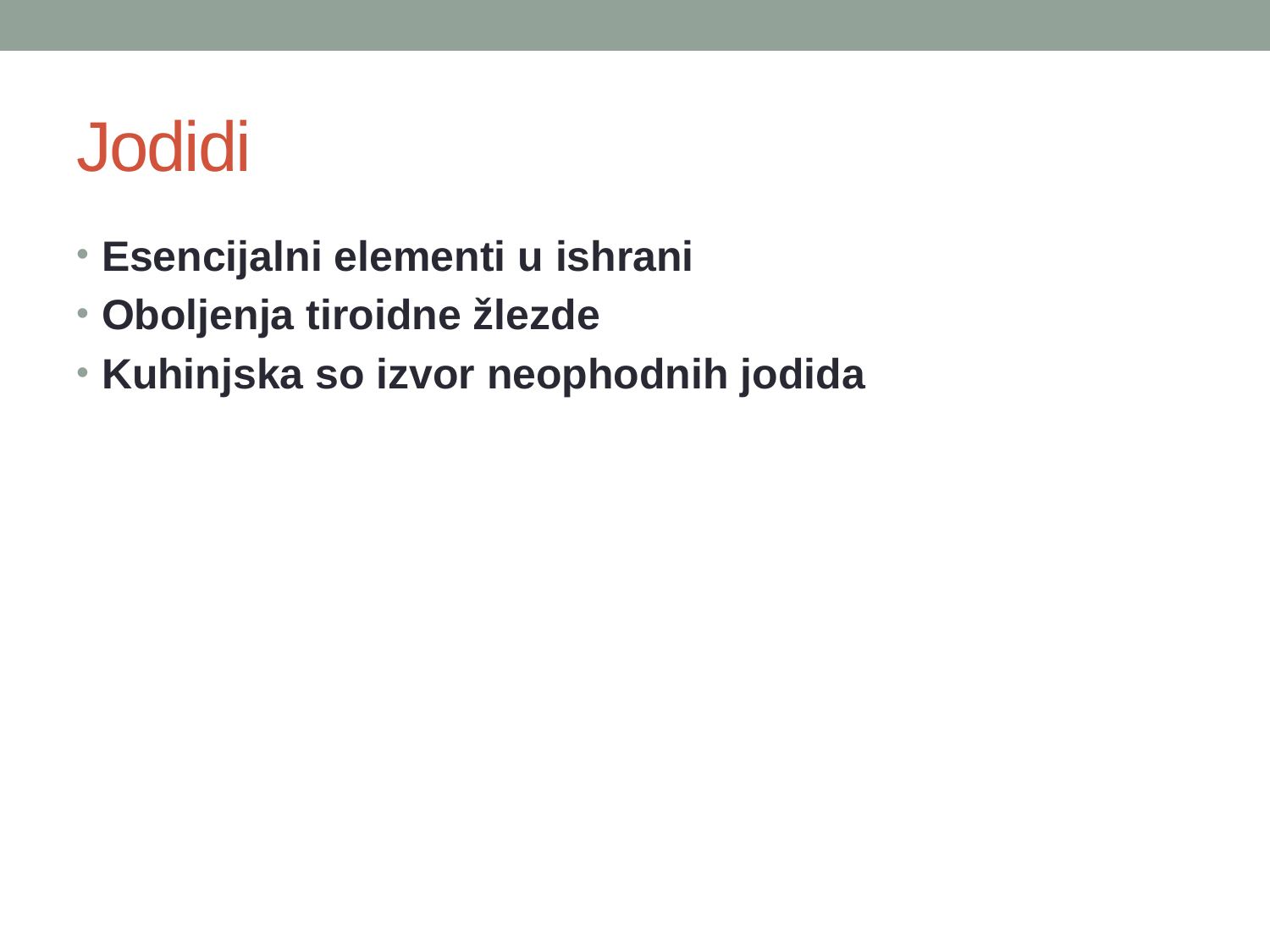

# Jodidi
Esencijalni elementi u ishrani
Oboljenja tiroidne žlezde
Kuhinjska so izvor neophodnih jodida